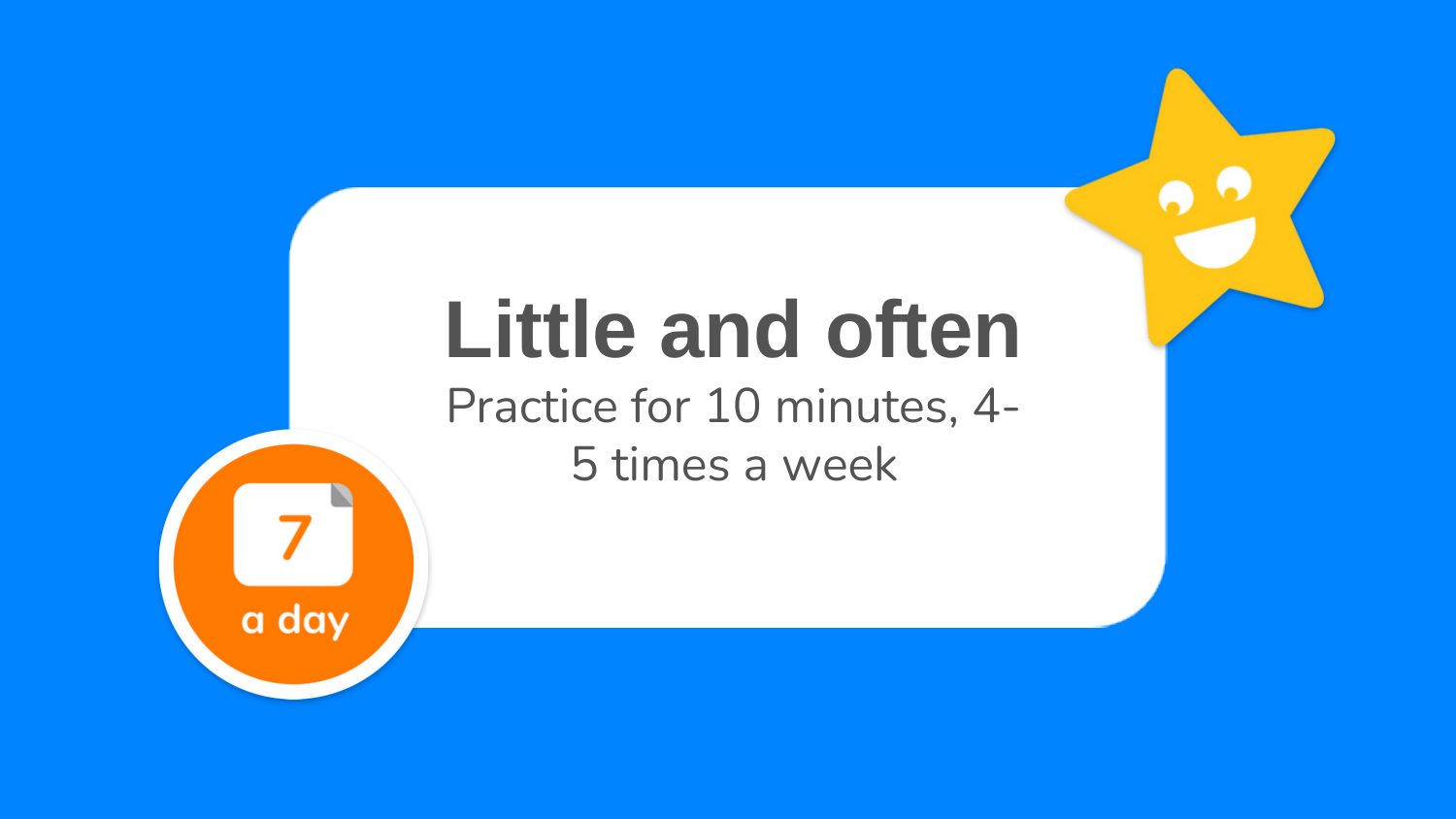

Little and often
Practice for 10 minutes, 4-5 times a week